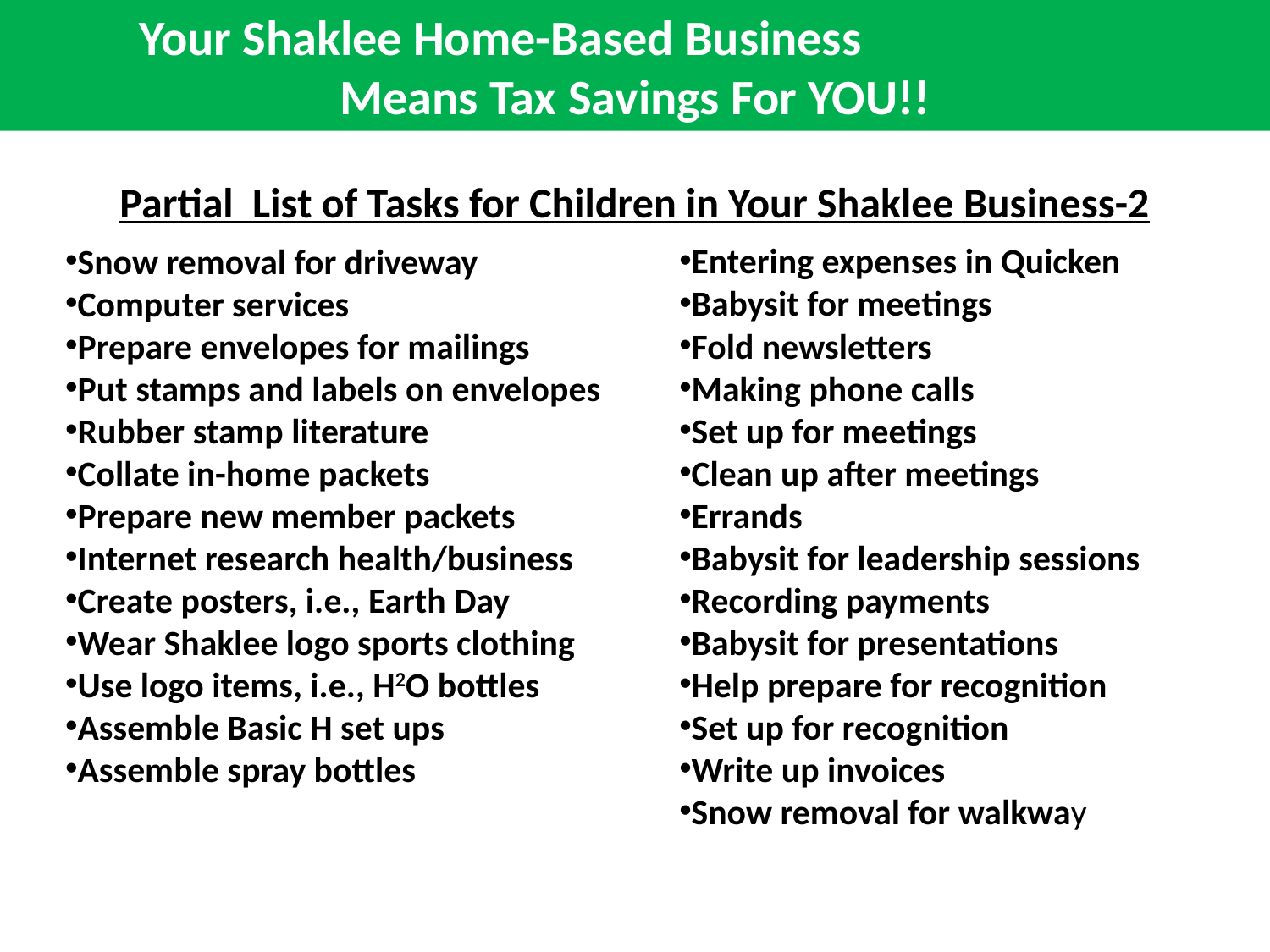

Your Shaklee Home-Based Business
Means Tax Savings For YOU!!

Partial  List of Tasks for Children in Your Shaklee Business-2
Snow removal for driveway
Computer services
Prepare envelopes for mailings
Put stamps and labels on envelopes
Rubber stamp literature
Collate in-home packets
Prepare new member packets
Internet research health/business
Create posters, i.e., Earth Day
Wear Shaklee logo sports clothing
Use logo items, i.e., H2O bottles
Assemble Basic H set ups
Assemble spray bottles

Entering expenses in Quicken
Babysit for meetings
Fold newsletters
Making phone calls
Set up for meetings
Clean up after meetings
Errands
Babysit for leadership sessions
Recording payments
Babysit for presentations
Help prepare for recognition
Set up for recognition
Write up invoices
Snow removal for walkway